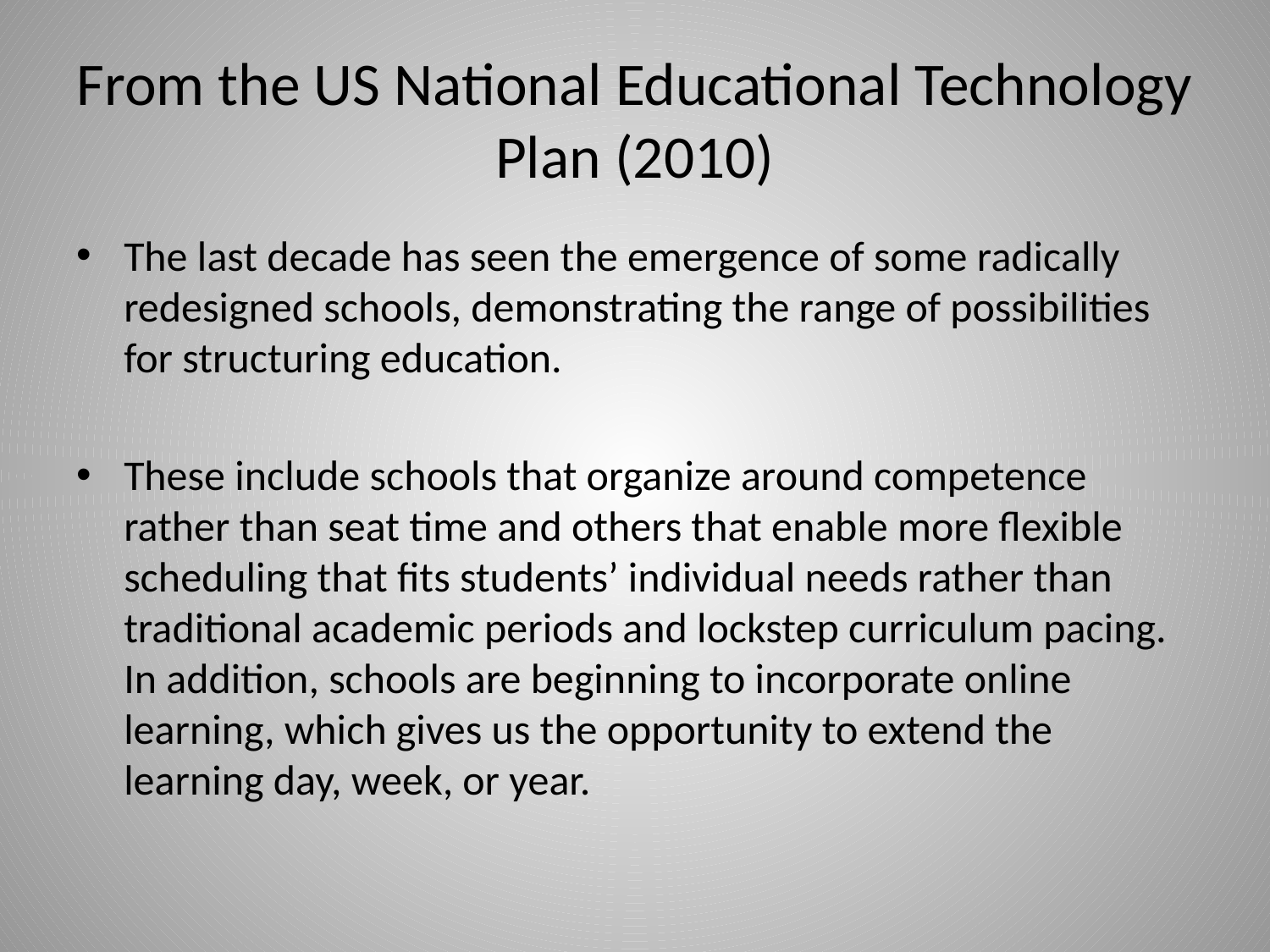

# From the US National Educational Technology Plan (2010)
The last decade has seen the emergence of some radically redesigned schools, demonstrating the range of possibilities for structuring education.

These include schools that organize around competence rather than seat time and others that enable more flexible scheduling that fits students’ individual needs rather than traditional academic periods and lockstep curriculum pacing. In addition, schools are beginning to incorporate online learning, which gives us the opportunity to extend the learning day, week, or year.